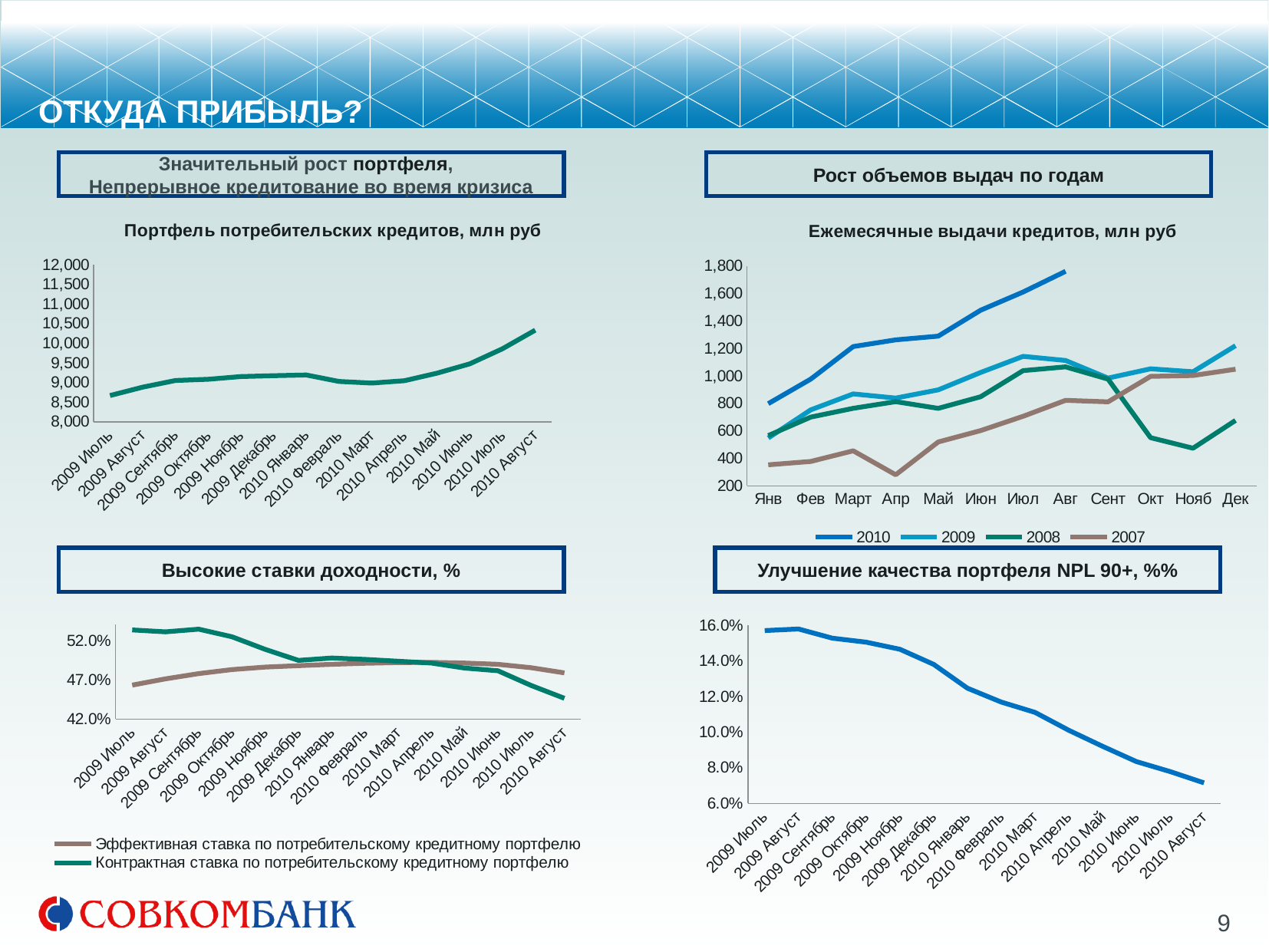

# ОТКУДА ПРИБЫЛЬ?
Значительный рост портфеля,
Непрерывное кредитование во время кризиса
Рост объемов выдач по годам

### Chart: Портфель потребительских кредитов, млн руб

| Category |  |
|---|---|
| 2009 Июль | 8666.909784409987 |
| 2009 Август | 8880.167814089984 |
| 2009 Сентябрь | 9049.696666709995 |
| 2009 Октябрь | 9081.467374579986 |
| 2009 Ноябрь | 9150.084607110013 |
| 2009 Декабрь | 9172.8438034 |
| 2010 Январь | 9190.70403445 |
| 2010 Февраль | 9025.900192199997 |
| 2010 Март | 8983.911331610001 |
| 2010 Апрель | 9044.30465587 |
| 2010 Май | 9237.222991820003 |
| 2010 Июнь | 9474.84132281 |
| 2010 Июль | 9859.31534841 |
| 2010 Август | 10332.60568453 |

[unsupported chart]

Высокие ставки доходности, %
Улучшение качества портфеля NPL 90+, %%

### Chart

| Category | Эффективная ставка по потребительскому кредитному портфелю | Контрактная ставка по потребительскому кредитному портфелю |
|---|---|---|
| 2009 Июль | 0.4633000000000003 | 0.5334 |
| 2009 Август | 0.4712 | 0.531 |
| 2009 Сентябрь | 0.4779000000000003 | 0.5344 |
| 2009 Октябрь | 0.4830000000000003 | 0.5247000000000006 |
| 2009 Ноябрь | 0.4862 | 0.5087 |
| 2009 Декабрь | 0.4880000000000003 | 0.4947000000000001 |
| 2010 Январь | 0.4897 | 0.4977000000000003 |
| 2010 Февраль | 0.4910000000000004 | 0.4960000000000004 |
| 2010 Март | 0.49190000000000045 | 0.4936000000000003 |
| 2010 Апрель | 0.4922000000000001 | 0.4913000000000005 |
| 2010 Май | 0.4913000000000005 | 0.4849000000000004 |
| 2010 Июнь | 0.4897 | 0.4815000000000003 |
| 2010 Июль | 0.4854000000000004 | 0.4628000000000003 |
| 2010 Август | 0.47880000000000045 | 0.44650000000000045 |

### Chart

| Category |  |
|---|---|
| 2009 Июль | 0.15716066808565837 |
| 2009 Август | 0.1580552934621768 |
| 2009 Сентябрь | 0.15288926545269857 |
| 2009 Октябрь | 0.15063568023037321 |
| 2009 Ноябрь | 0.14665180234135863 |
| 2009 Декабрь | 0.13816133169602288 |
| 2010 Январь | 0.12477975644492428 |
| 2010 Февраль | 0.11698043730457593 |
| 2010 Март | 0.11118380198077775 |
| 2010 Апрель | 0.10111627568166624 |
| 2010 Май | 0.09210231695838746 |
| 2010 Июнь | 0.08348478157636026 |
| 2010 Июль | 0.07786518803663432 |
| 2010 Август | 0.0715370261861051 |
9